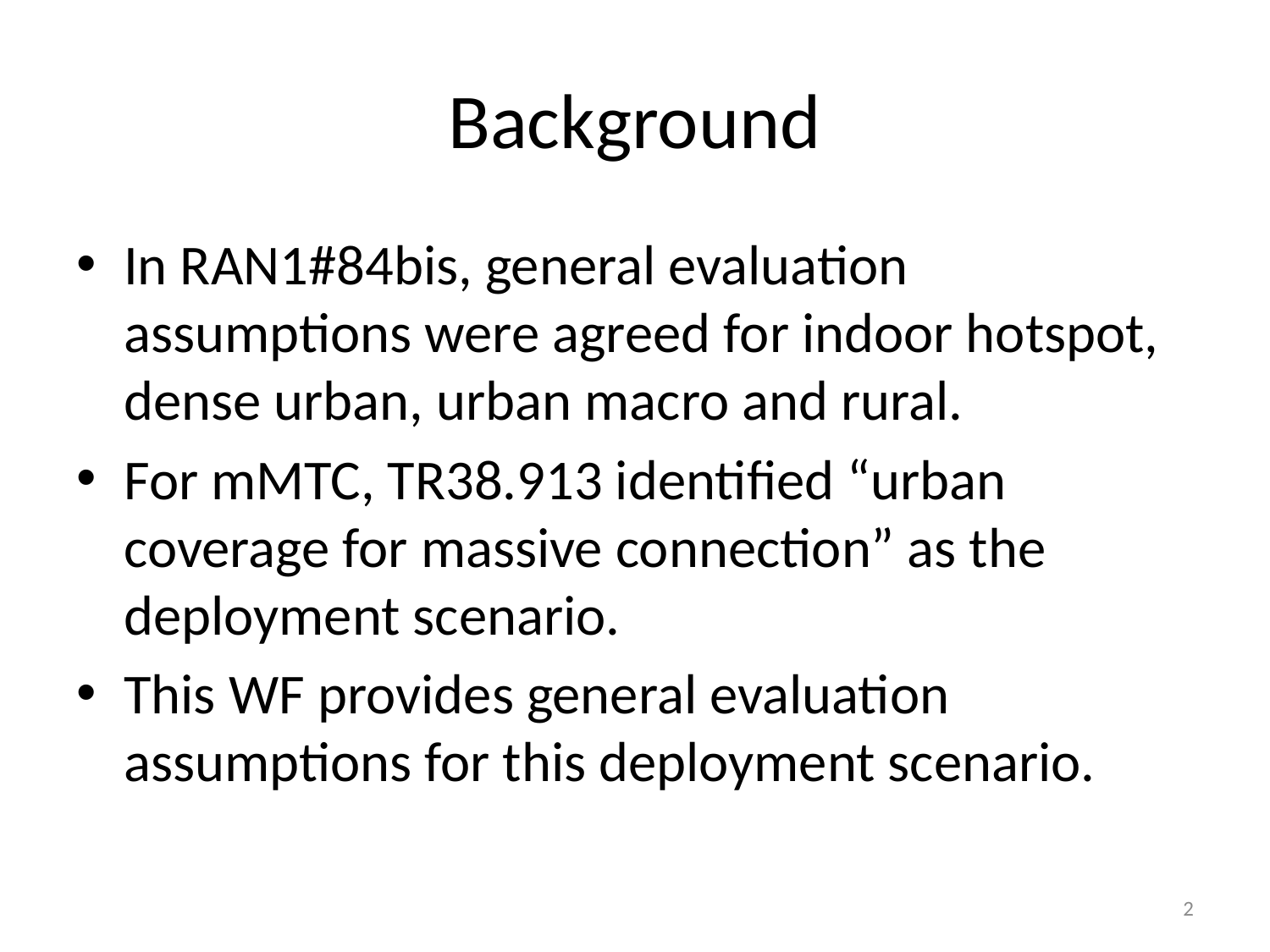

# Background
In RAN1#84bis, general evaluation assumptions were agreed for indoor hotspot, dense urban, urban macro and rural.
For mMTC, TR38.913 identified “urban coverage for massive connection” as the deployment scenario.
This WF provides general evaluation assumptions for this deployment scenario.
2